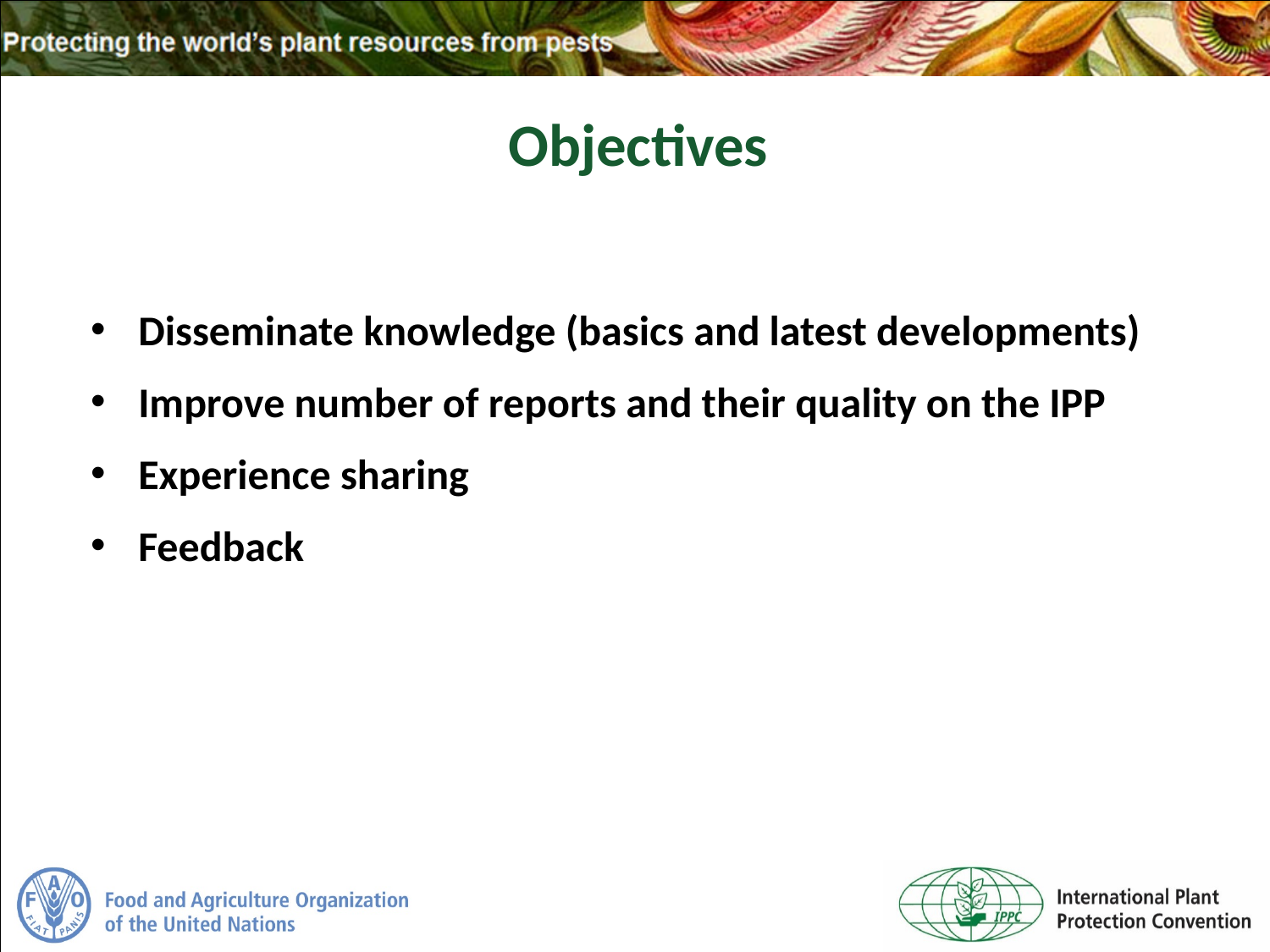

Objectives
Disseminate knowledge (basics and latest developments)
Improve number of reports and their quality on the IPP
Experience sharing
Feedback